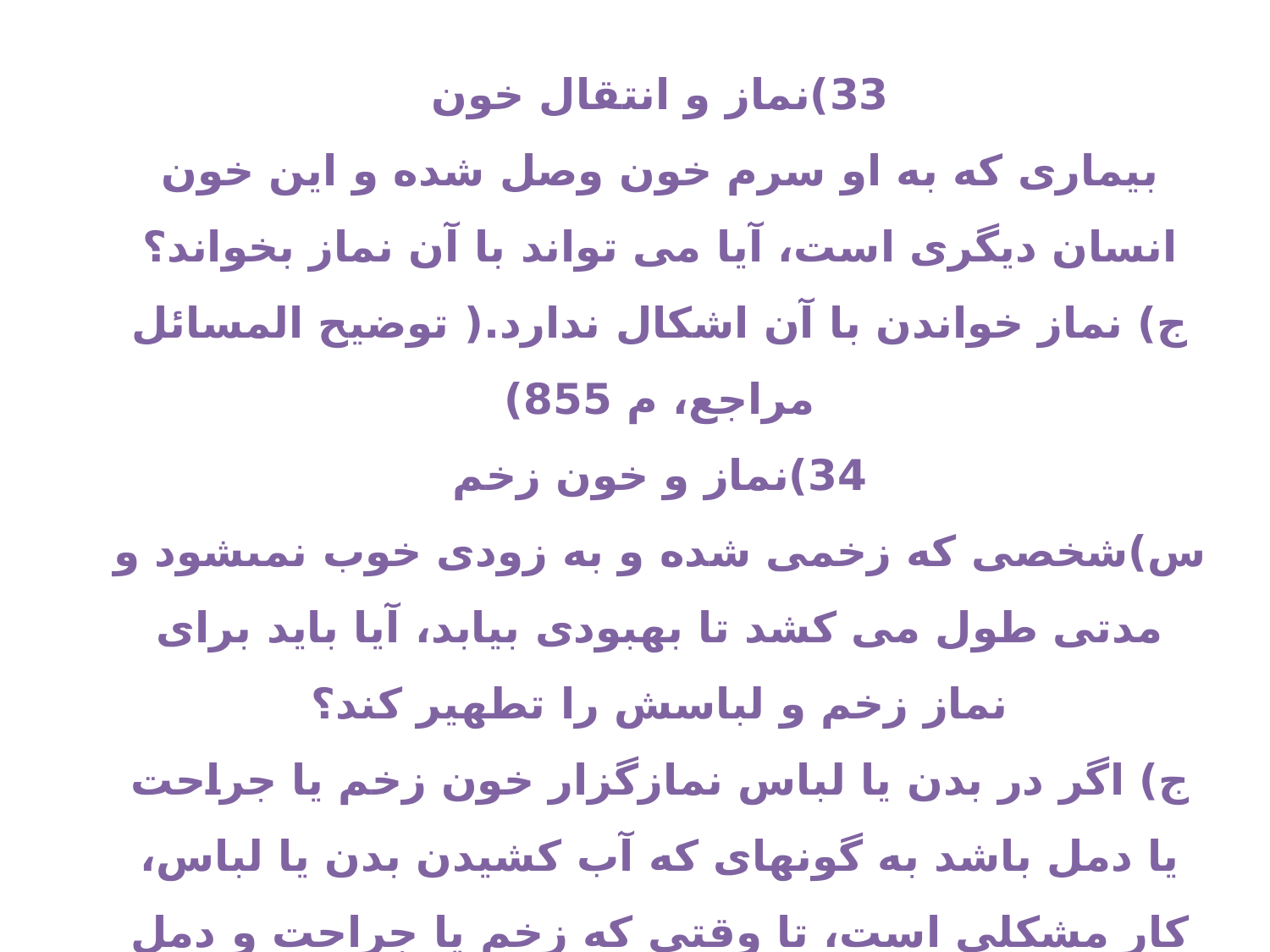

33)نماز و انتقال خون
بیماری که به او سرم خون وصل شده و این خون انسان دیگری است، آیا می تواند با آن نماز بخواند؟
ج) نماز خواندن با آن اشکال ندارد.( توضیح المسائل مراجع، م 855)
34)نماز و خون زخم
س)شخصی که زخمى شده و به زودى خوب نمى‏شود و مدتی طول می کشد تا بهبودی بیابد، آیا باید برای نماز زخم و لباسش را تطهیر کند؟
ج) اگر در بدن یا لباس نمازگزار خون زخم یا جراحت یا دمل باشد به گونه‏ای که آب کشیدن بدن یا لباس، کار مشکلی است، تا وقتی که زخم یا جراحت و دمل خوب نشده می تواند با آن نماز بخواند.